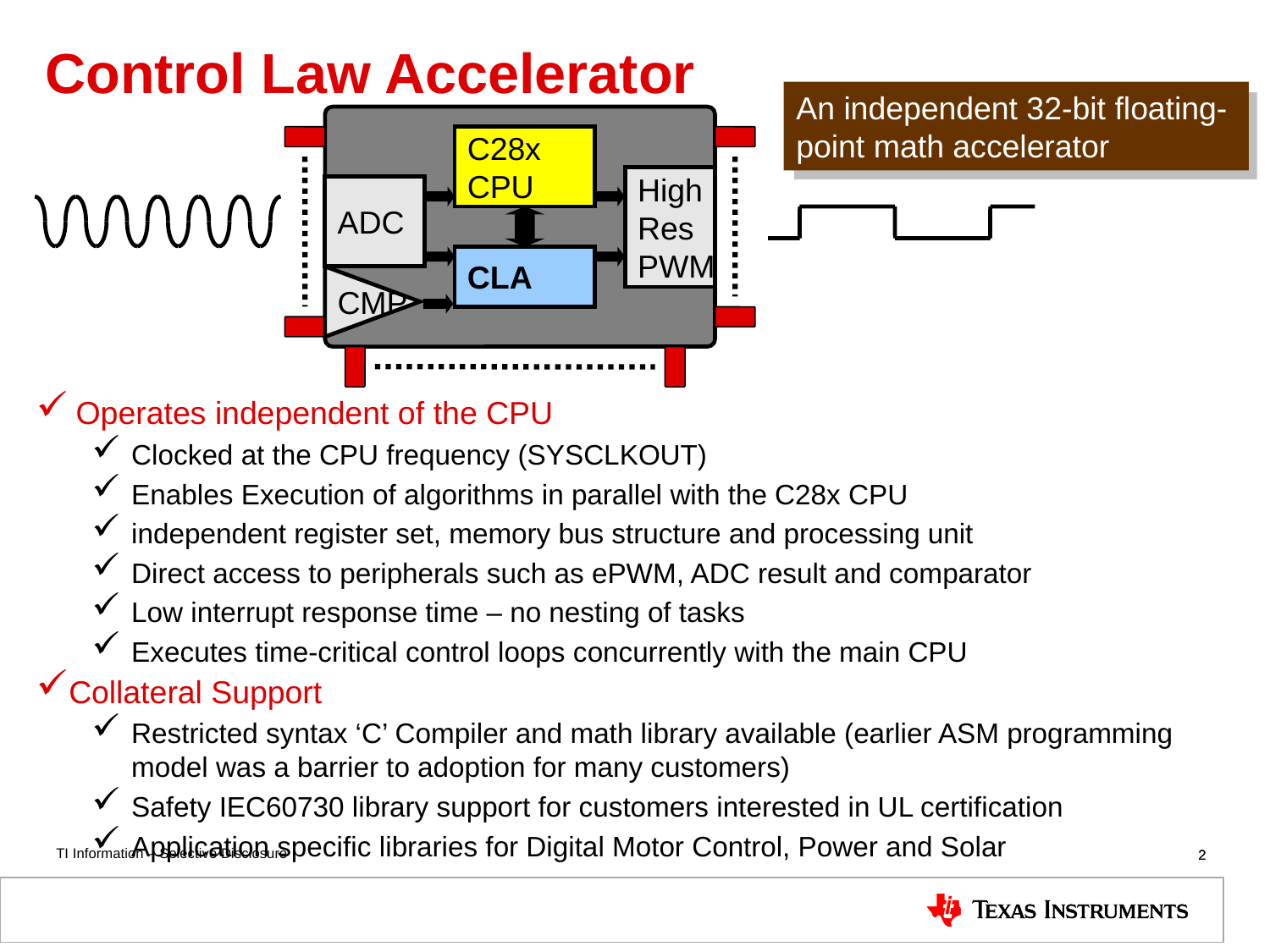

# Control Law Accelerator
An independent 32-bit floating-point math accelerator

C28x
CPU

High
Res
PWM
ADC

CLA

CMP

Operates independent of the CPU
Clocked at the CPU frequency (SYSCLKOUT)
Enables Execution of algorithms in parallel with the C28x CPU
independent register set, memory bus structure and processing unit
Direct access to peripherals such as ePWM, ADC result and comparator
Low interrupt response time – no nesting of tasks
Executes time-critical control loops concurrently with the main CPU
Collateral Support
Restricted syntax ‘C’ Compiler and math library available (earlier ASM programming model was a barrier to adoption for many customers)
Safety IEC60730 library support for customers interested in UL certification
Application specific libraries for Digital Motor Control, Power and Solar

2
2